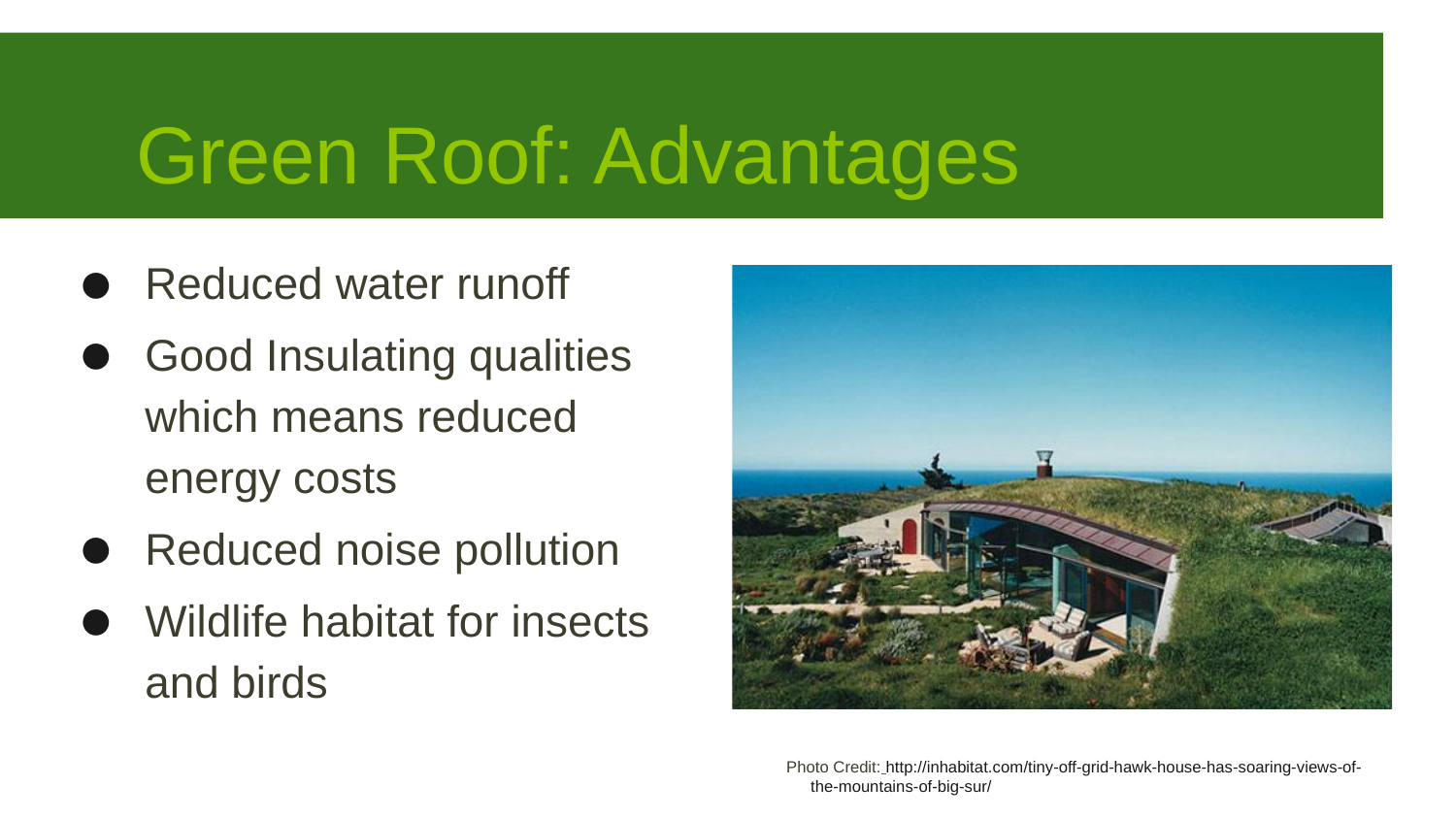

# Green Roof: Advantages
Reduced water runoff
Good Insulating qualities which means reduced energy costs
Reduced noise pollution
Wildlife habitat for insects and birds

Photo Credit: http://inhabitat.com/tiny-off-grid-hawk-house-has-soaring-views-of-the-mountains-of-big-sur/